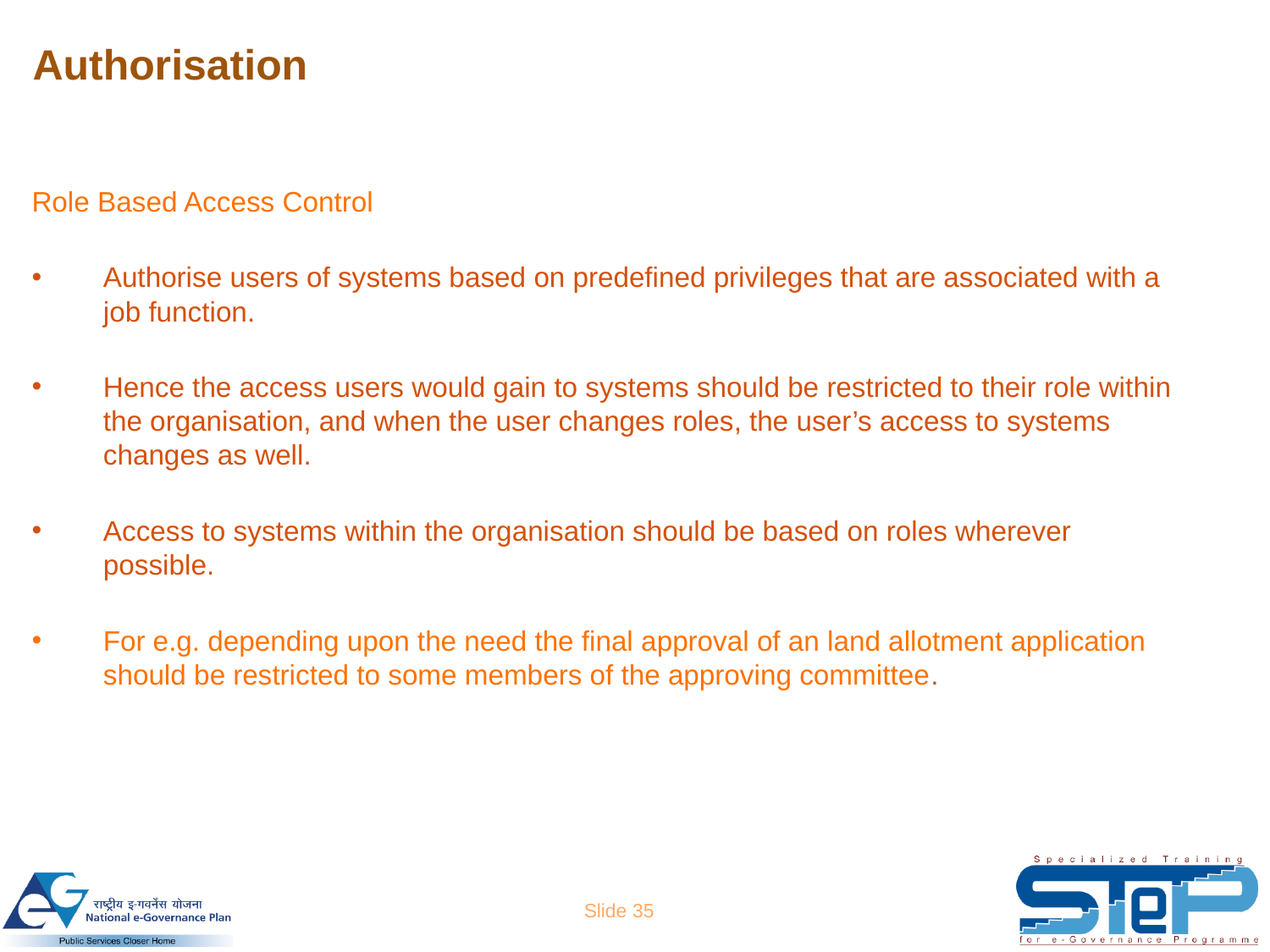

Authorisation
Role Based Access Control
Authorise users of systems based on predefined privileges that are associated with a job function.
Hence the access users would gain to systems should be restricted to their role within the organisation, and when the user changes roles, the user’s access to systems changes as well.
Access to systems within the organisation should be based on roles wherever possible.
For e.g. depending upon the need the final approval of an land allotment application should be restricted to some members of the approving committee.